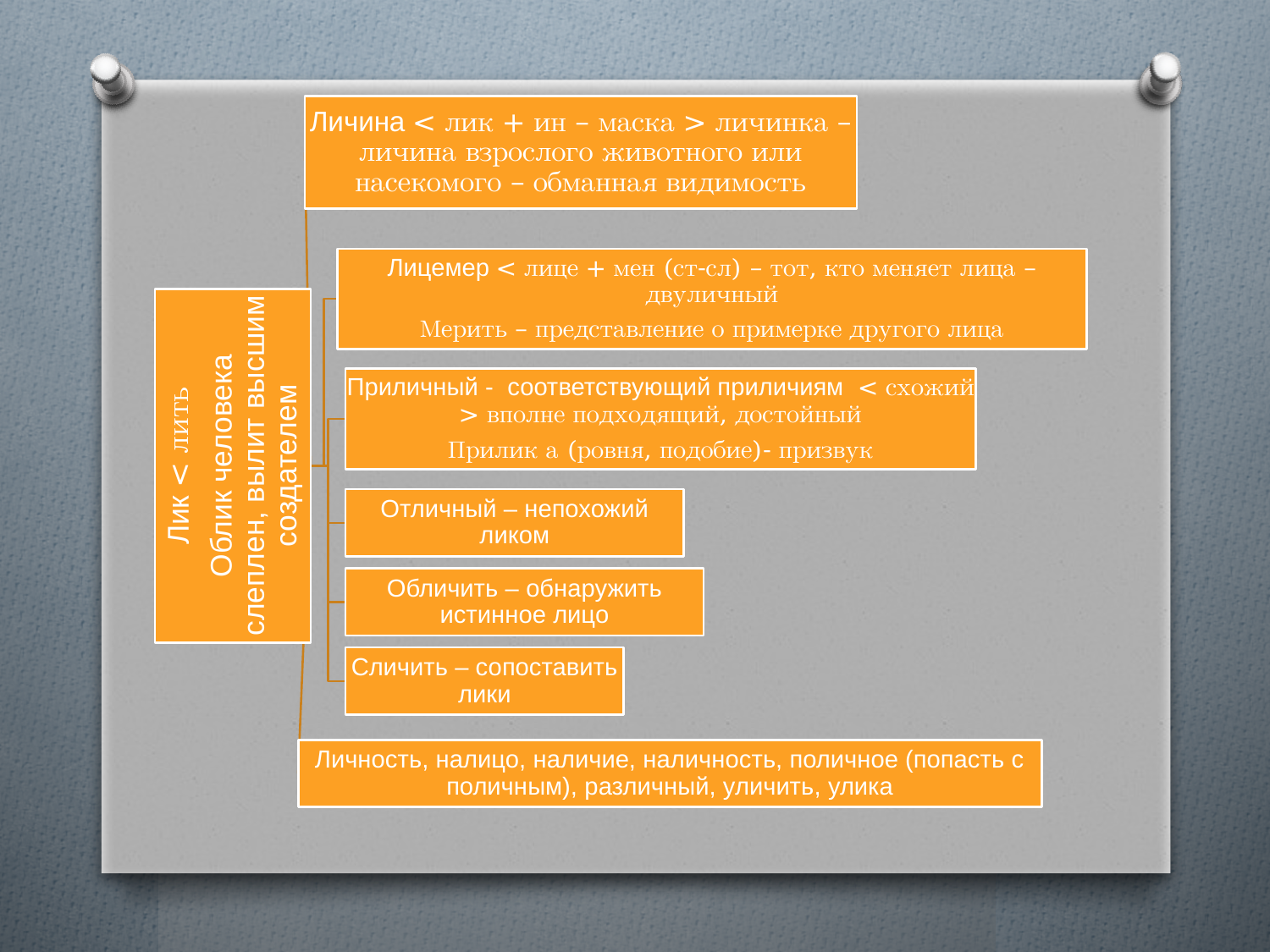

Лик < лить
Облик человека слеплен, вылит высшим создателем
Личина < лик + ин – маска > личинка – личина взрослого животного или насекомого – обманная видимость
Лицемер < лице + мен (ст-сл) – тот, кто меняет лица – двуличный
Мерить – представление о примерке другого лица
Приличный -  соответствующий приличиям  < схожий > вполне подходящий, достойный
Прилик а (ровня, подобие)- призвук
Отличный – непохожий ликом
Обличить – обнаружить истинное лицо
Сличить – сопоставить лики
Личность, налицо, наличие, наличность, поличное (попасть с поличным), различный, уличить, улика